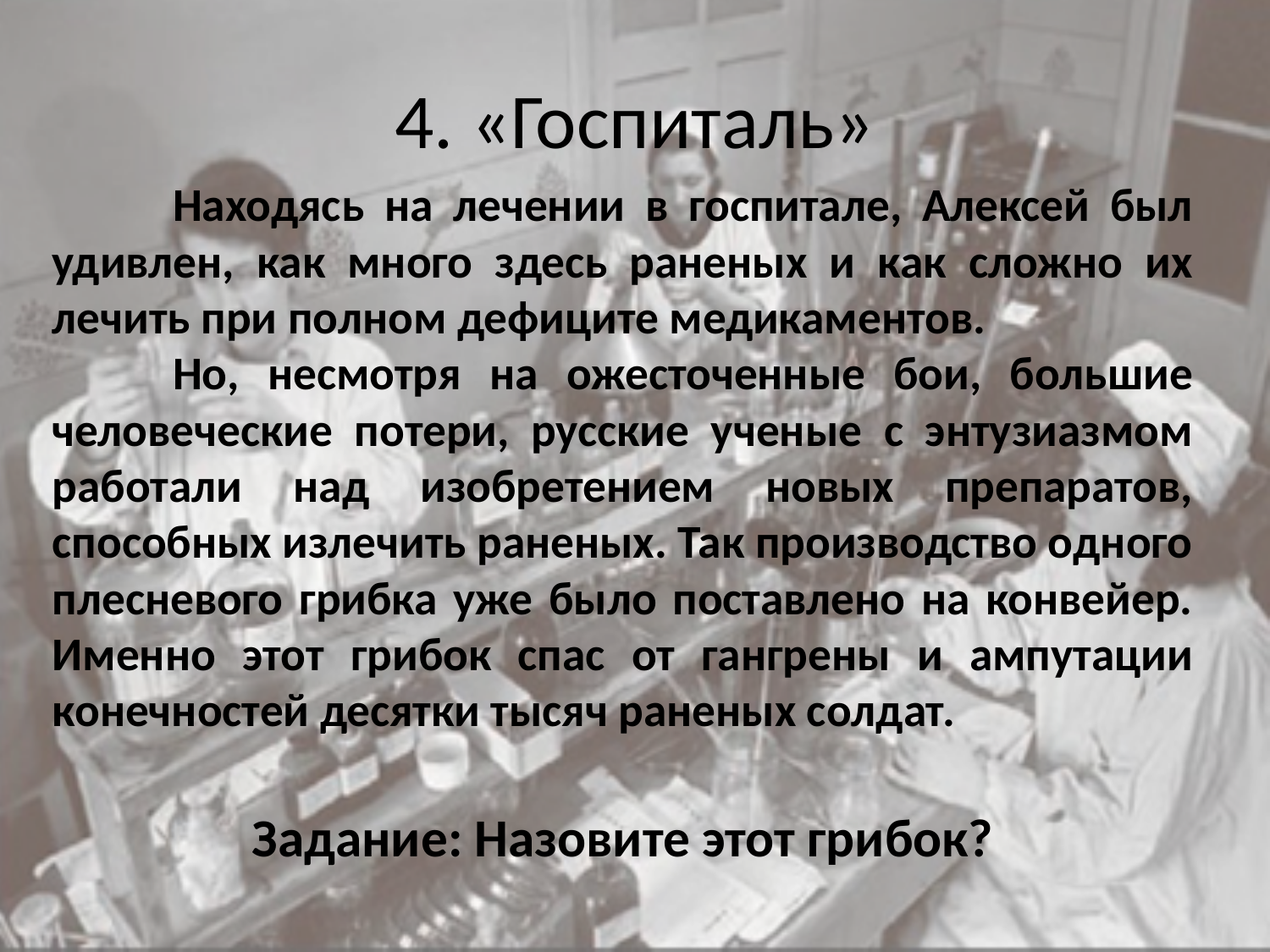

# 4. «Госпиталь»
	Находясь на лечении в госпитале, Алексей был удивлен, как много здесь раненых и как сложно их лечить при полном дефиците медикаментов.
	Но, несмотря на ожесточенные бои, большие человеческие потери, русские ученые с энтузиазмом работали над изобретением новых препаратов, способных излечить раненых. Так производство одного плесневого грибка уже было поставлено на конвейер. Именно этот грибок спас от гангрены и ампутации конечностей десятки тысяч раненых солдат.

Задание: Назовите этот грибок?